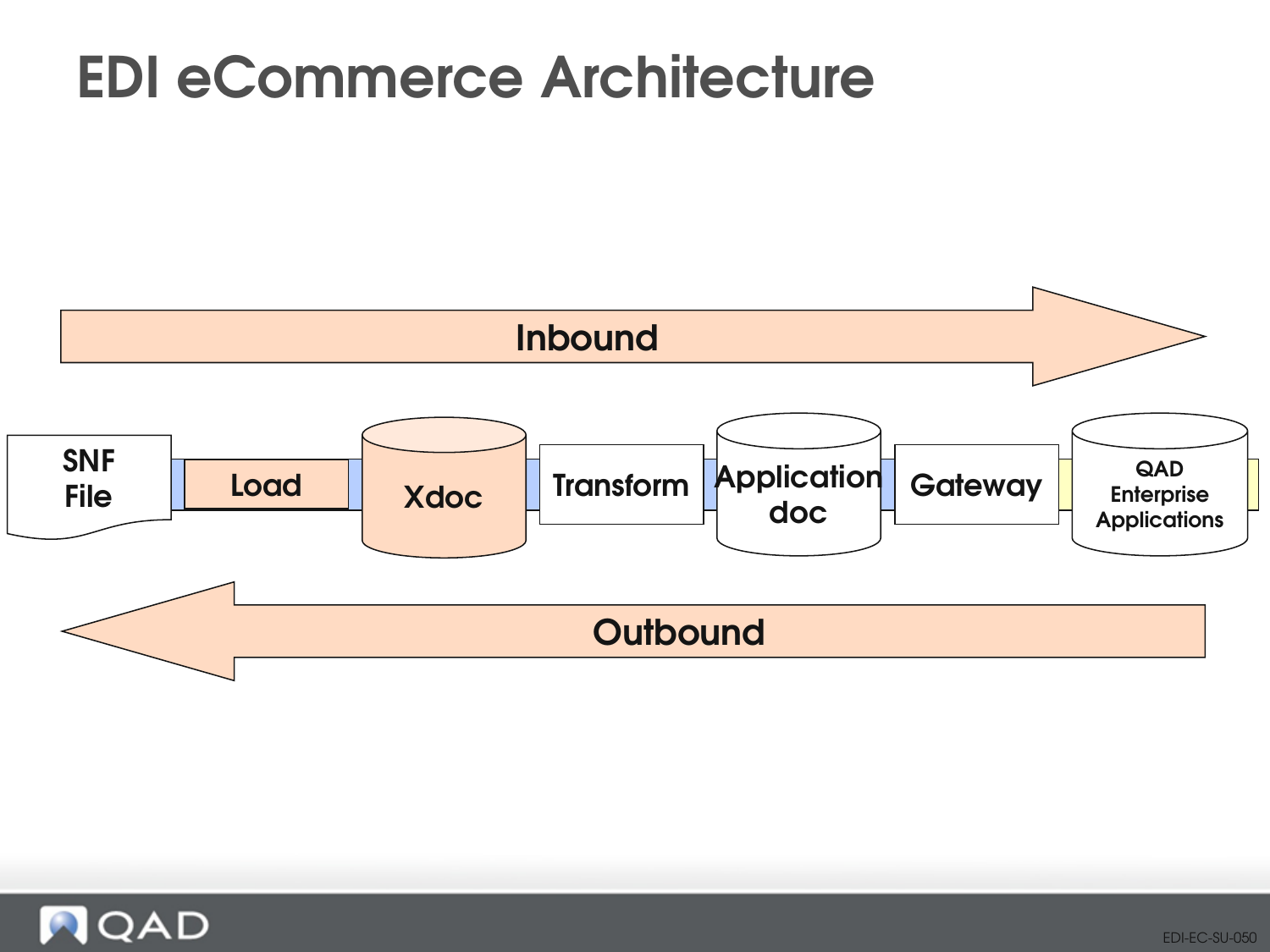

# EDI eCommerce Architecture
Inbound
Application
doc
QAD
Enterprise
Applications
Xdoc
SNF
File
Transform
Gateway

Load
Outbound
EDI-EC-SU-050